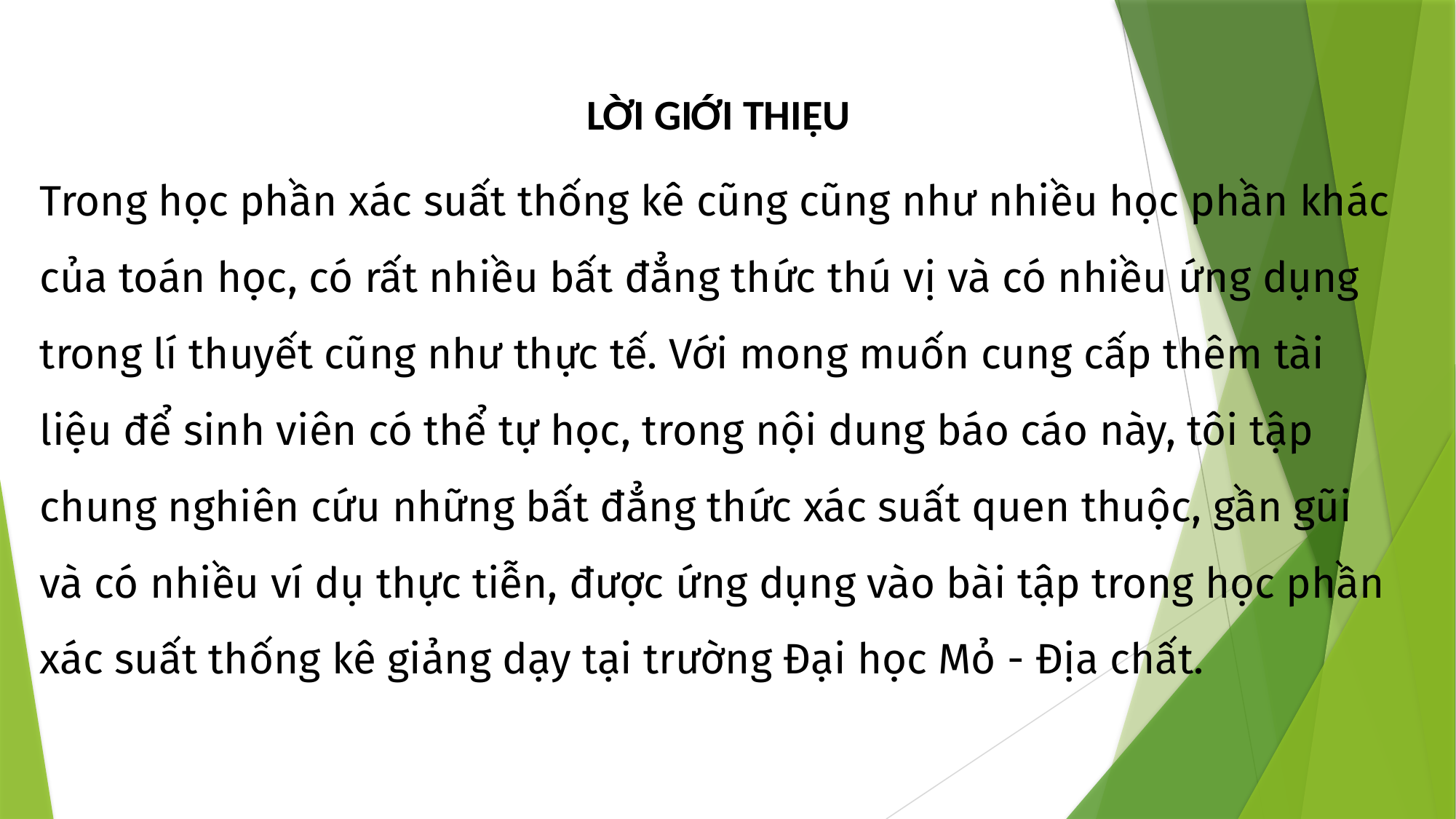

LỜI GIỚI THIỆU
Trong học phần xác suất thống kê cũng cũng như nhiều học phần khác của toán học, có rất nhiều bất đẳng thức thú vị và có nhiều ứng dụng trong lí thuyết cũng như thực tế. Với mong muốn cung cấp thêm tài liệu để sinh viên có thể tự học, trong nội dung báo cáo này, tôi tập chung nghiên cứu những bất đẳng thức xác suất quen thuộc, gần gũi và có nhiều ví dụ thực tiễn, được ứng dụng vào bài tập trong học phần xác suất thống kê giảng dạy tại trường Đại học Mỏ - Địa chất.